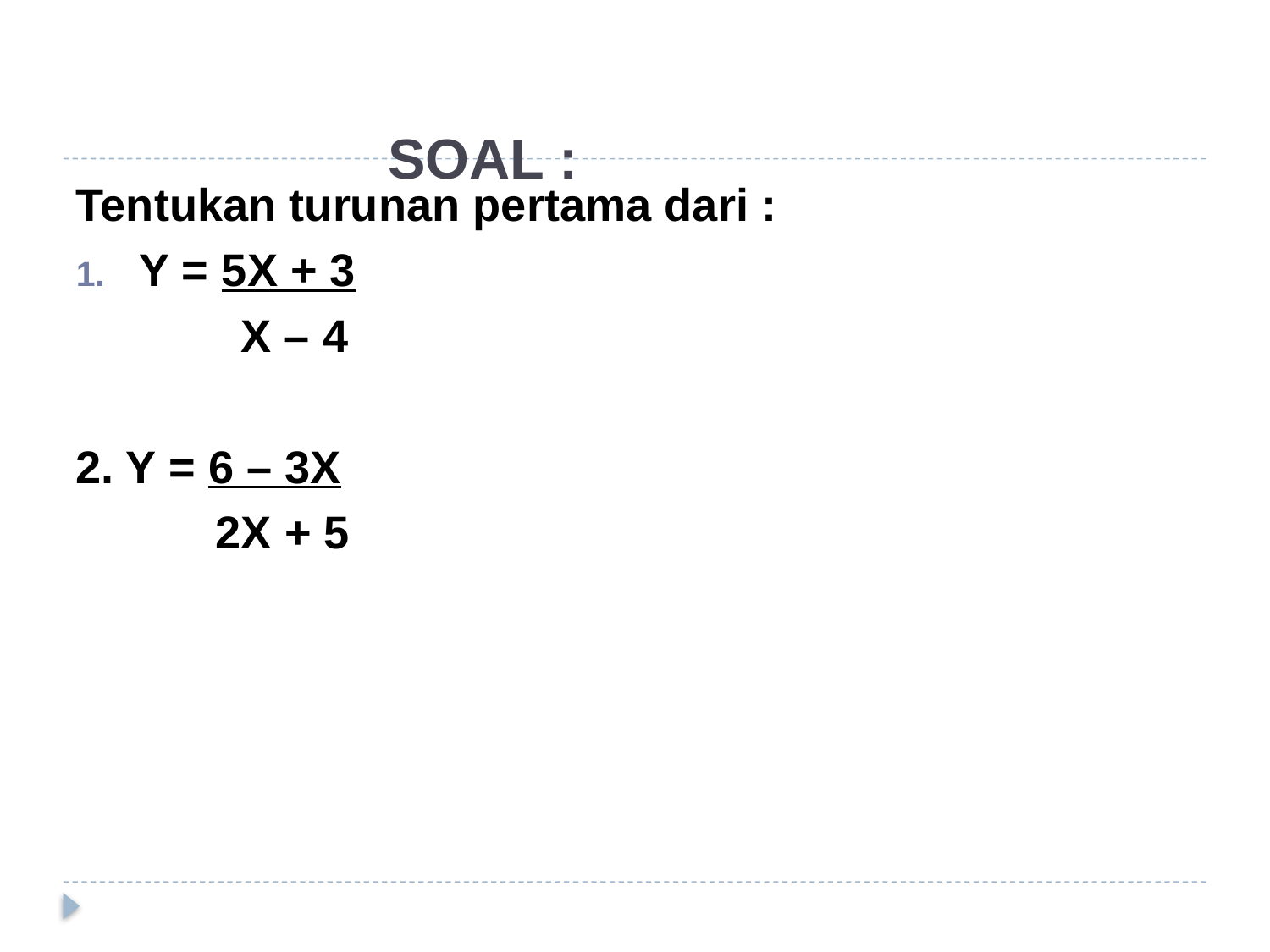

# SOAL :
Tentukan turunan pertama dari :
Y = 5X + 3
             X – 4

2. Y = 6 – 3X
           2X + 5